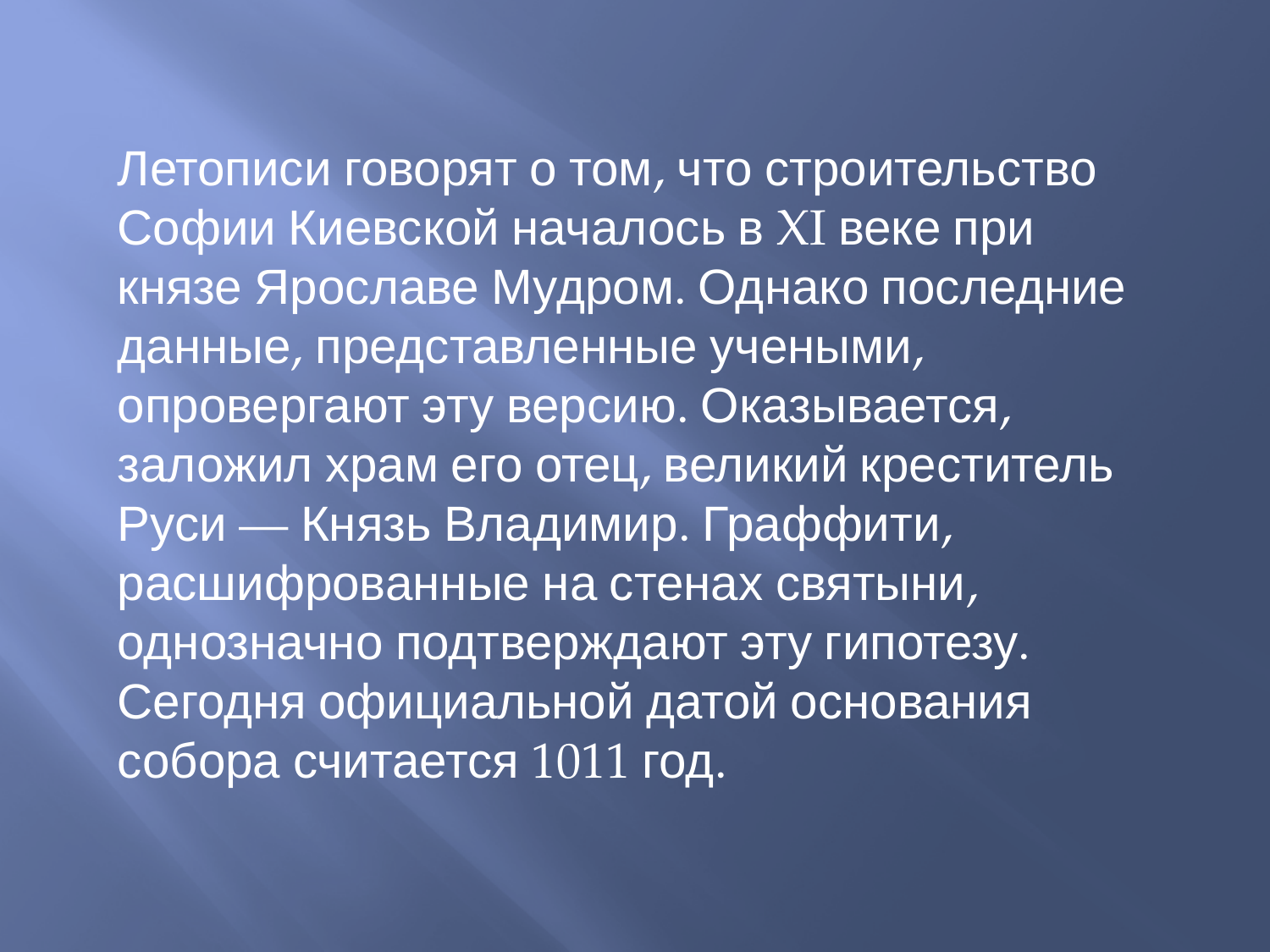

Летописи говорят о том, что строительство Софии Киевской началось в XI веке при князе Ярославе Мудром. Однако последние данные, представленные учеными, опровергают эту версию. Оказывается, заложил храм его отец, великий креститель Руси — Князь Владимир. Граффити, расшифрованные на стенах святыни, однозначно подтверждают эту гипотезу. Сегодня официальной датой основания собора считается 1011 год.